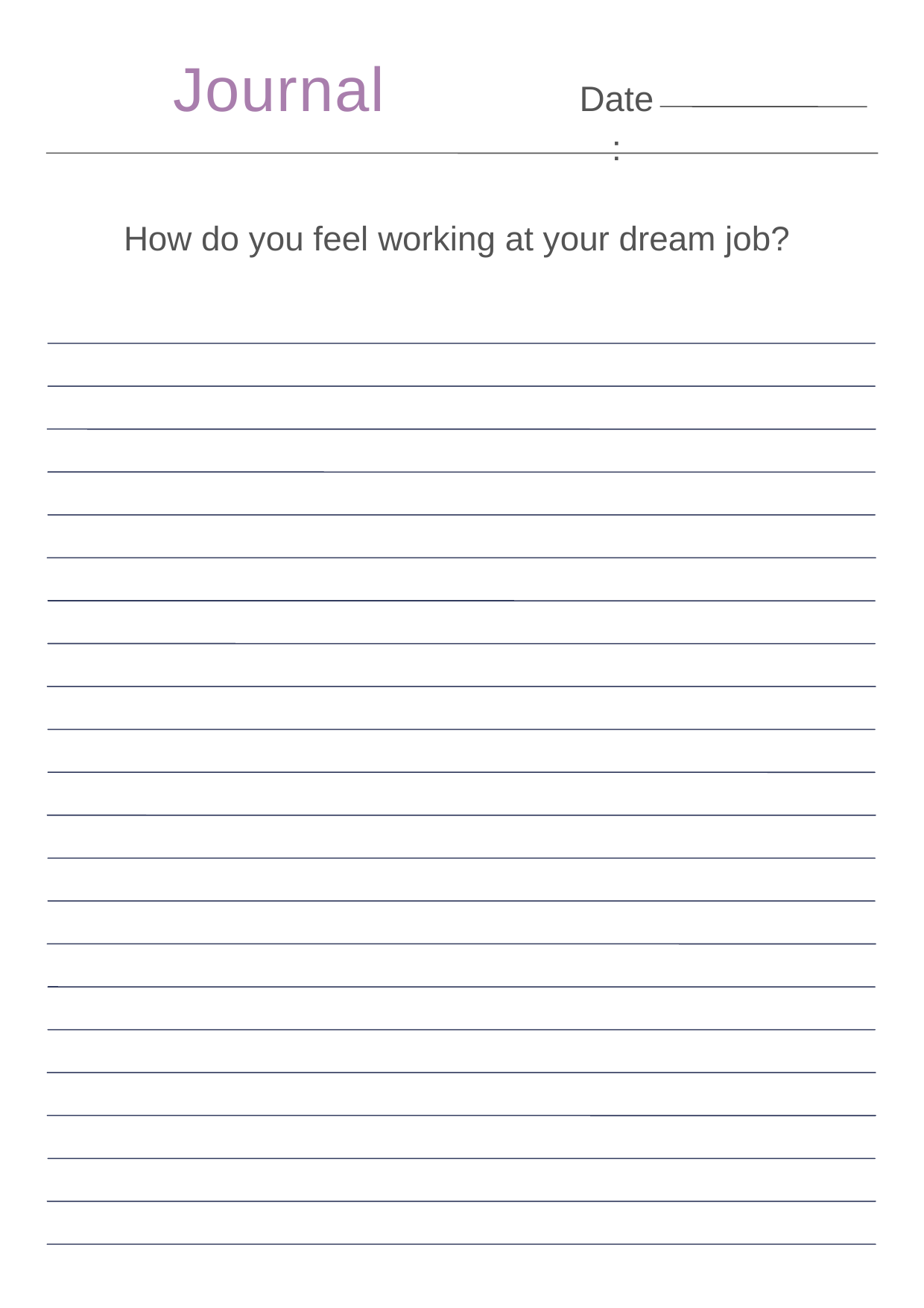

Journal
Date:

How do you feel working at your dream job?